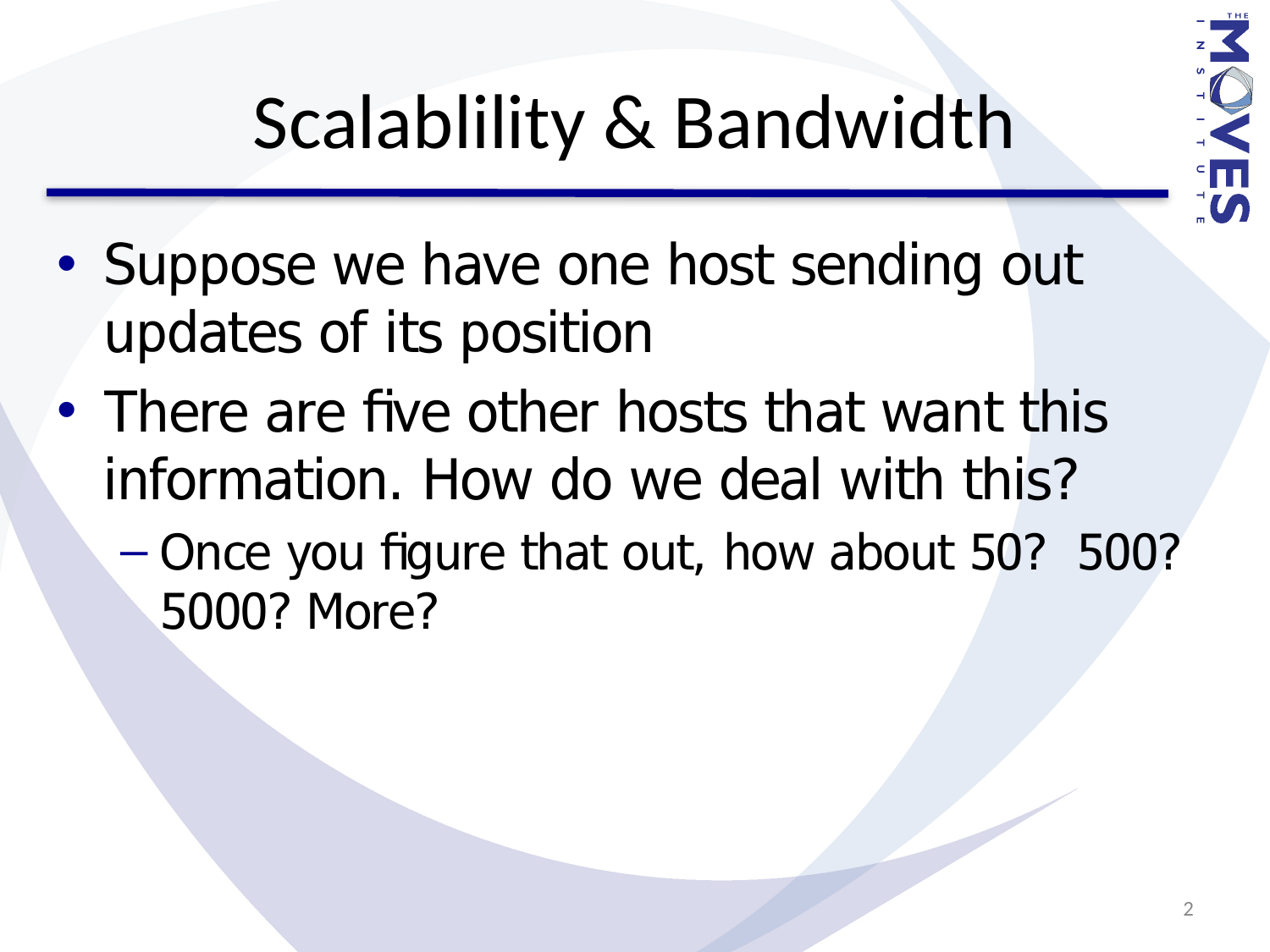

# Scalablility & Bandwidth
Suppose we have one host sending out updates of its position
There are five other hosts that want this information. How do we deal with this?
Once you figure that out, how about 50?  500? 5000? More?
2